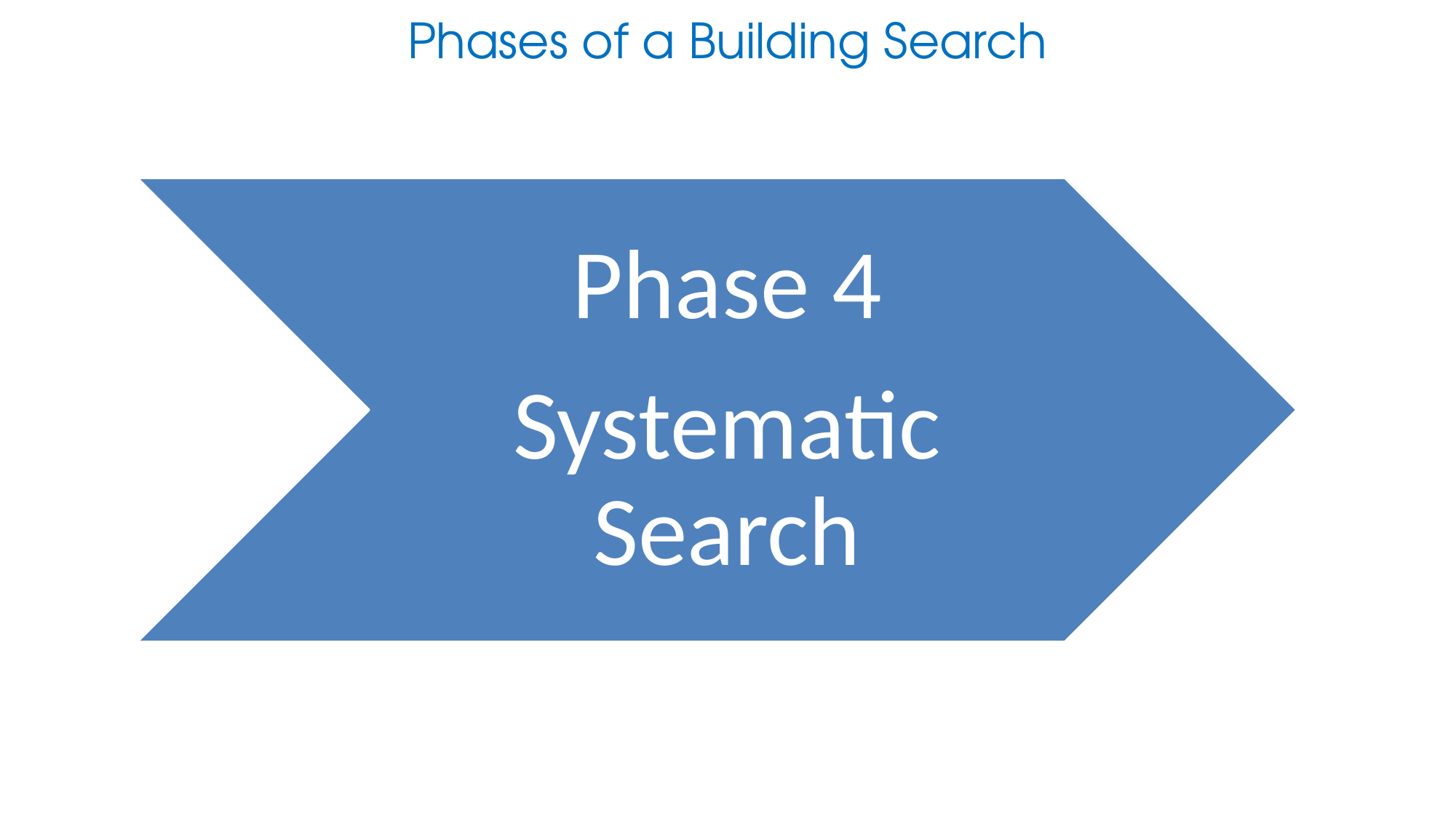

# Phases of a Building Search

Phase 4
Systematic Search